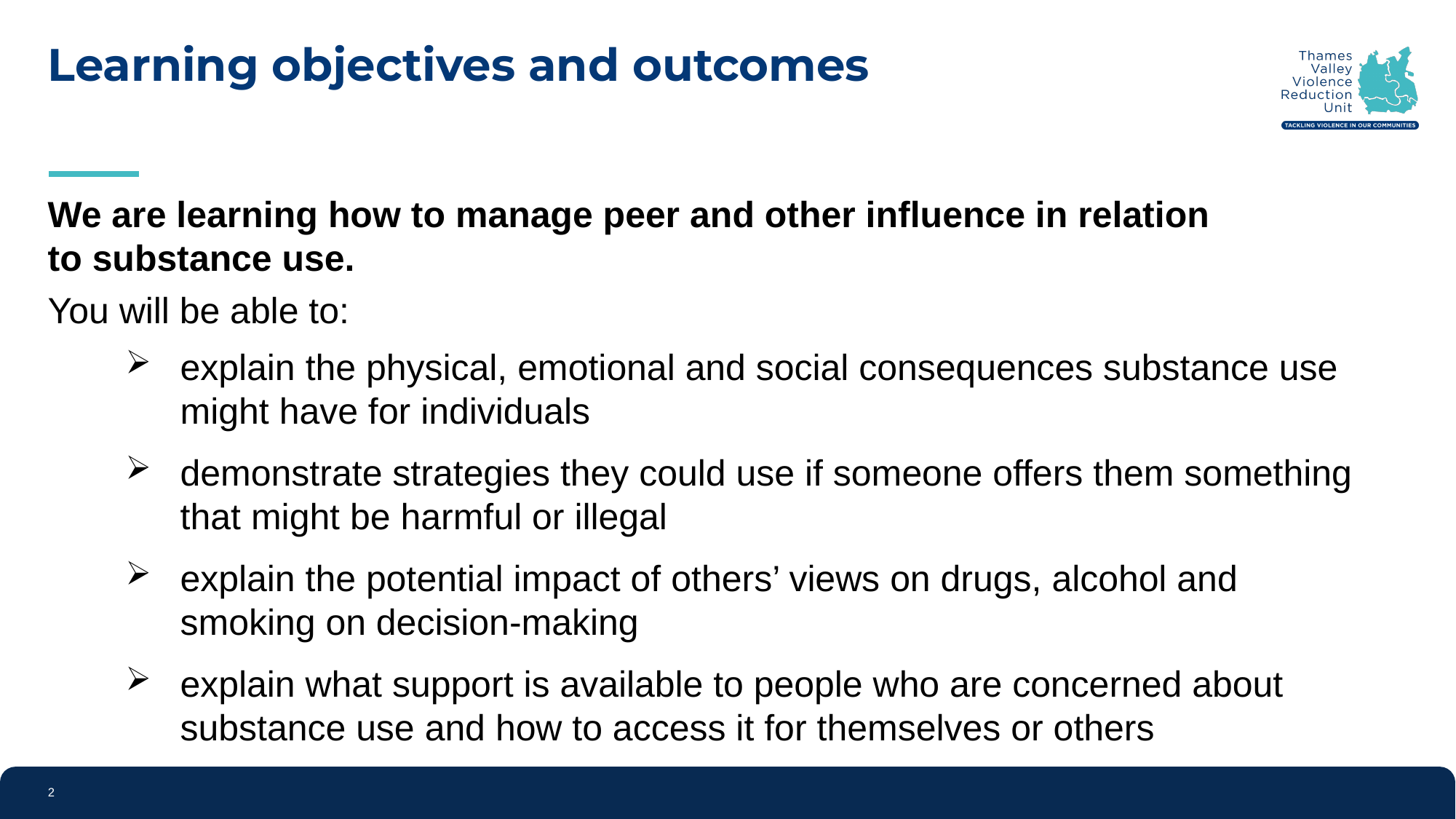

# Learning objectives and outcomes
We are learning how to manage peer and other influence in relation to substance use.
You will be able to:

explain the physical, emotional and social consequences substance use might have for individuals
demonstrate strategies they could use if someone offers them something that might be harmful or illegal
explain the potential impact of others’ views on drugs, alcohol and smoking on decision-making
explain what support is available to people who are concerned about substance use and how to access it for themselves or others
2